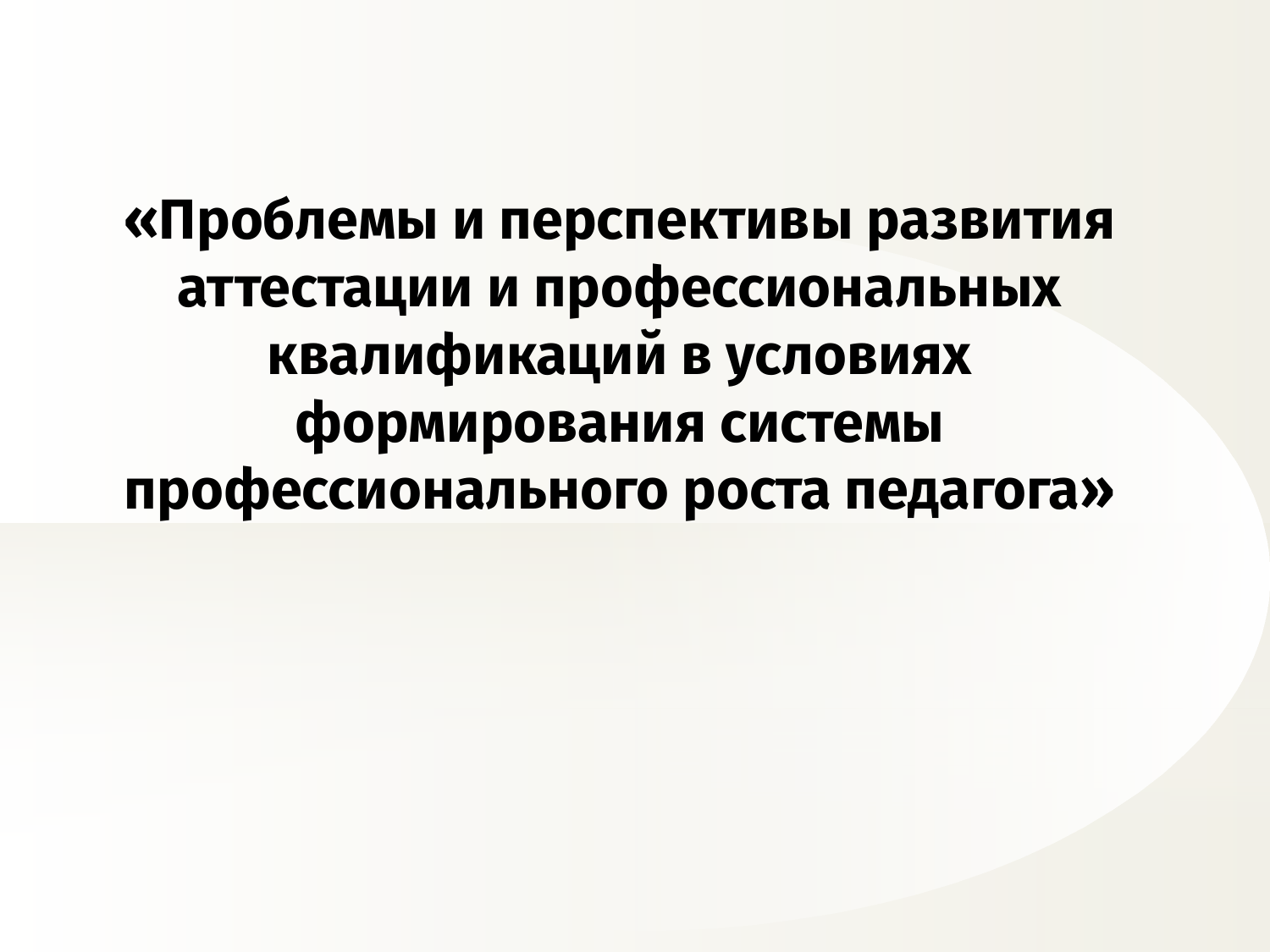

«Проблемы и перспективы развития аттестации и профессиональных квалификаций в условиях формирования системы профессионального роста педагога»